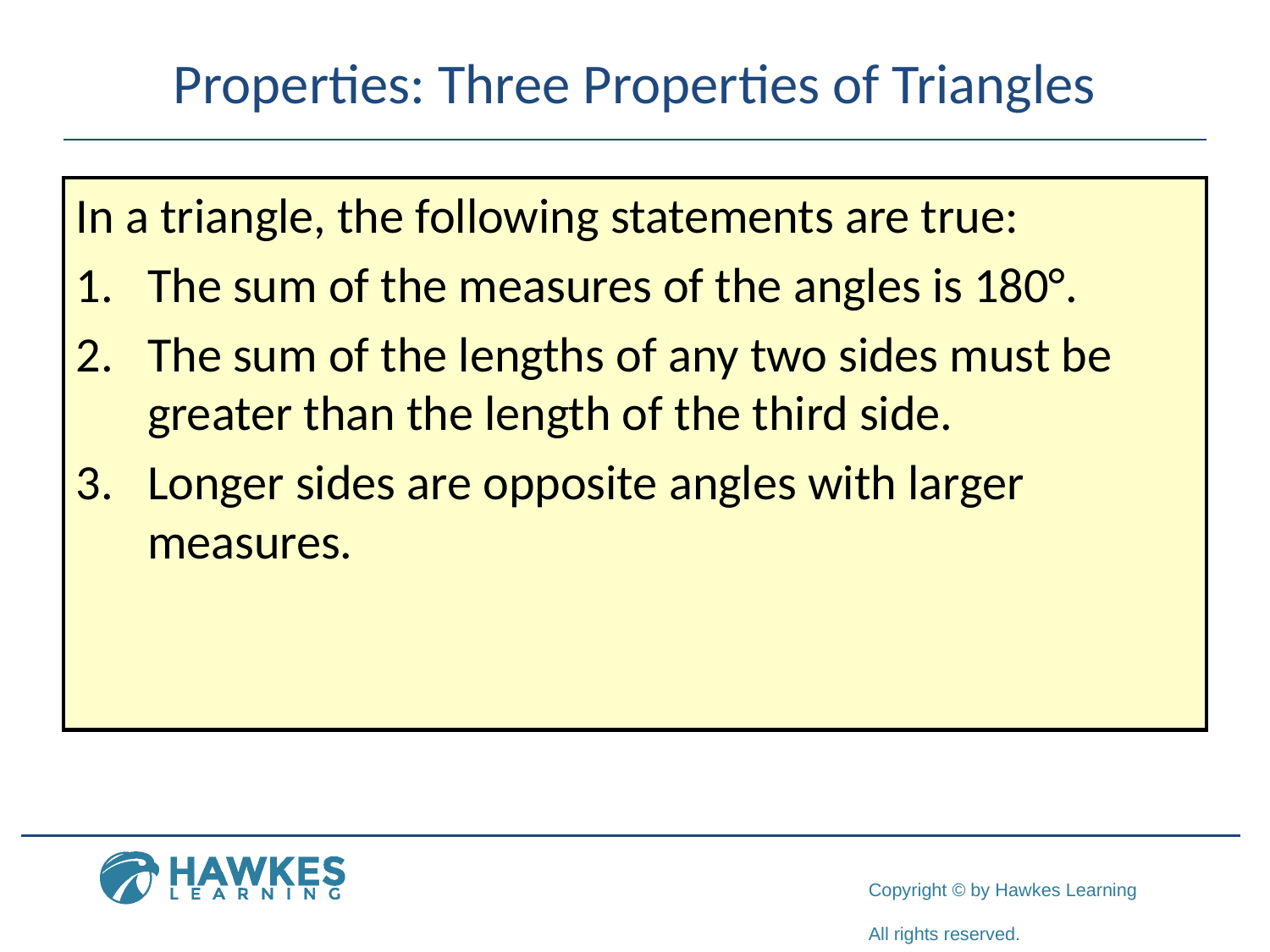

# Properties: Three Properties of Triangles
In a triangle, the following statements are true:
The sum of the measures of the angles is 180°.
The sum of the lengths of any two sides must be greater than the length of the third side.
Longer sides are opposite angles with larger measures.